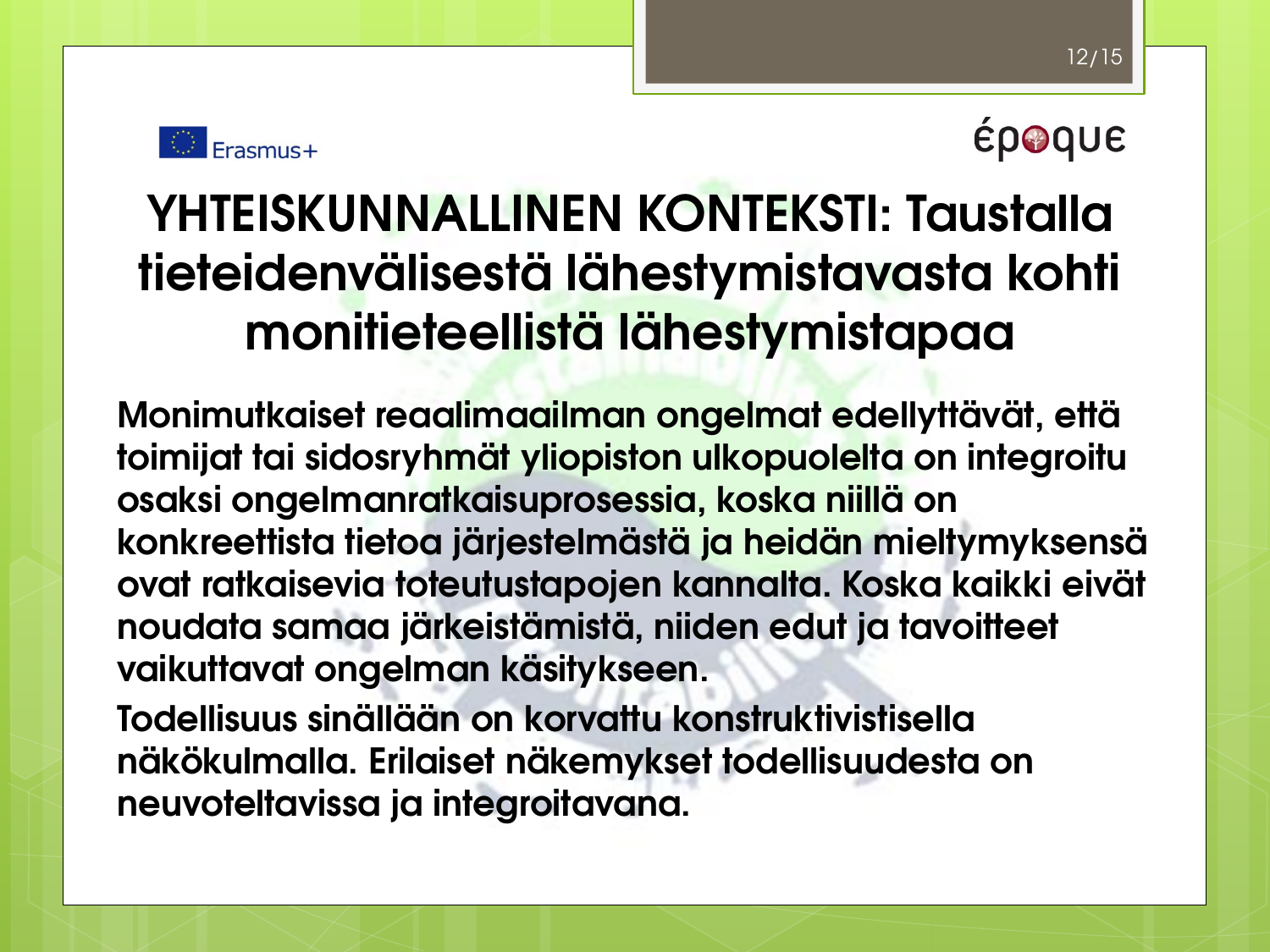

12/15
# YHTEISKUNNALLINEN KONTEKSTI: Taustalla tieteidenvälisestä lähestymistavasta kohti monitieteellistä lähestymistapaa
Monimutkaiset reaalimaailman ongelmat edellyttävät, että toimijat tai sidosryhmät yliopiston ulkopuolelta on integroitu osaksi ongelmanratkaisuprosessia, koska niillä on konkreettista tietoa järjestelmästä ja heidän mieltymyksensä ovat ratkaisevia toteutustapojen kannalta. Koska kaikki eivät noudata samaa järkeistämistä, niiden edut ja tavoitteet vaikuttavat ongelman käsitykseen.
Todellisuus sinällään on korvattu konstruktivistisella näkökulmalla. Erilaiset näkemykset todellisuudesta on neuvoteltavissa ja integroitavana.